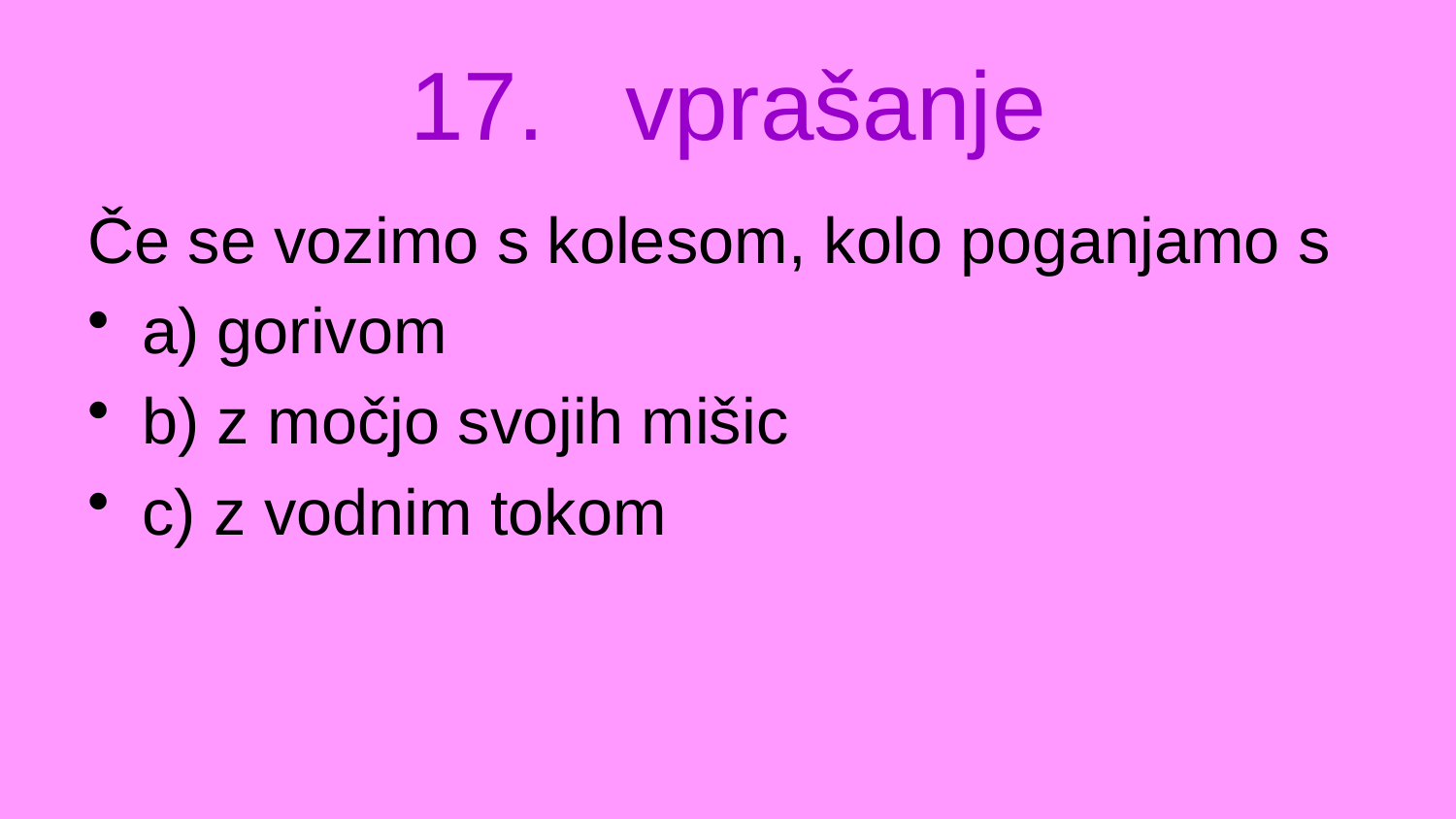

# 17.   vprašanje
Če se vozimo s kolesom, kolo poganjamo s
a) gorivom
b) z močjo svojih mišic
c) z vodnim tokom